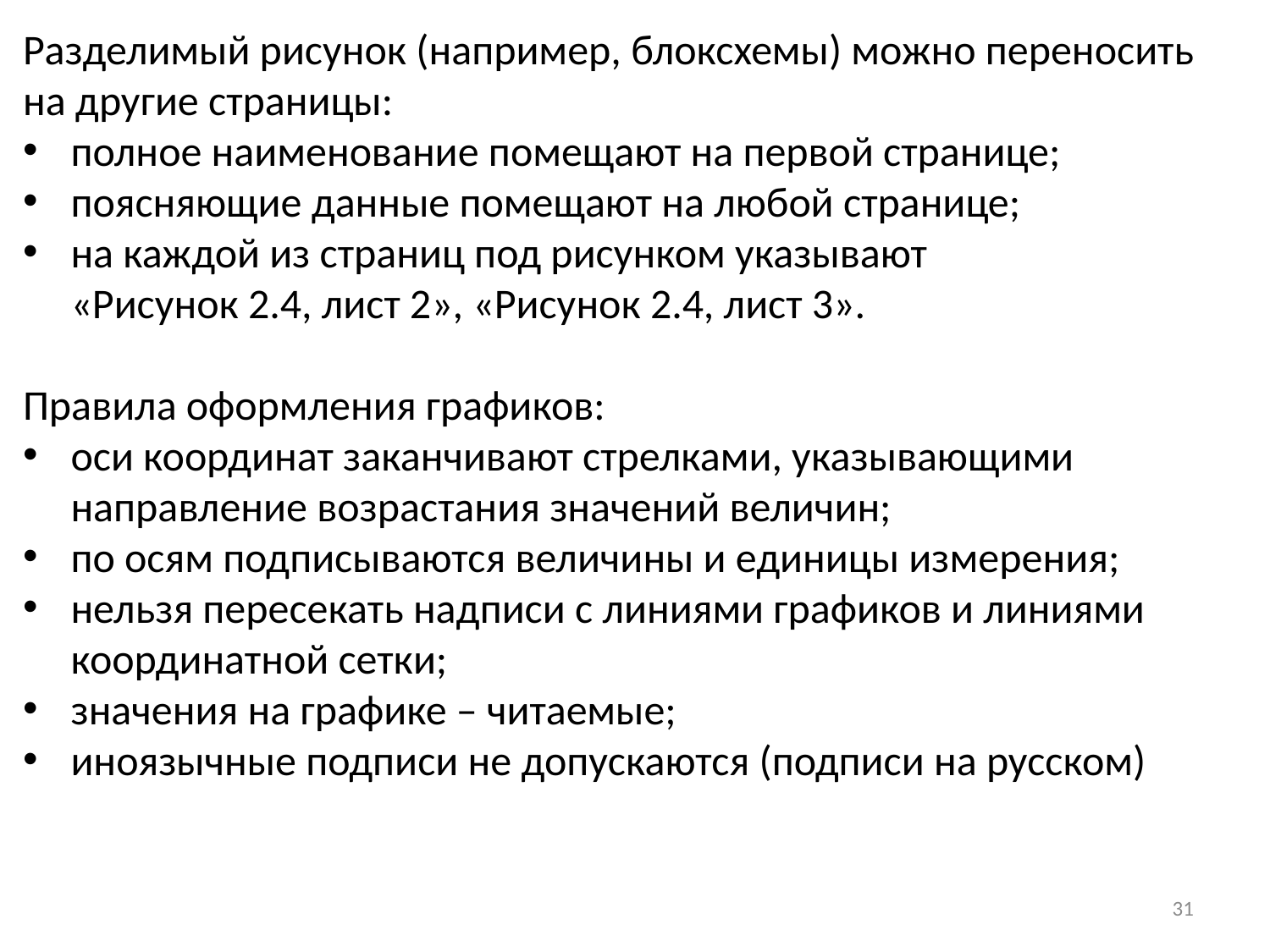

Разделимый рисунок (например, блоксхемы) можно переносить на другие страницы:
полное наименование помещают на первой странице;
поясняющие данные помещают на любой странице;
на каждой из страниц под рисунком указывают
«Рисунок 2.4, лист 2», «Рисунок 2.4, лист 3».

Правила оформления графиков:
оси координат заканчивают стрелками, указывающими направление возрастания значений величин;
по осям подписываются величины и единицы измерения;
нельзя пересекать надписи с линиями графиков и линиями координатной сетки;
значения на графике – читаемые;
иноязычные подписи не допускаются (подписи на русском)
31